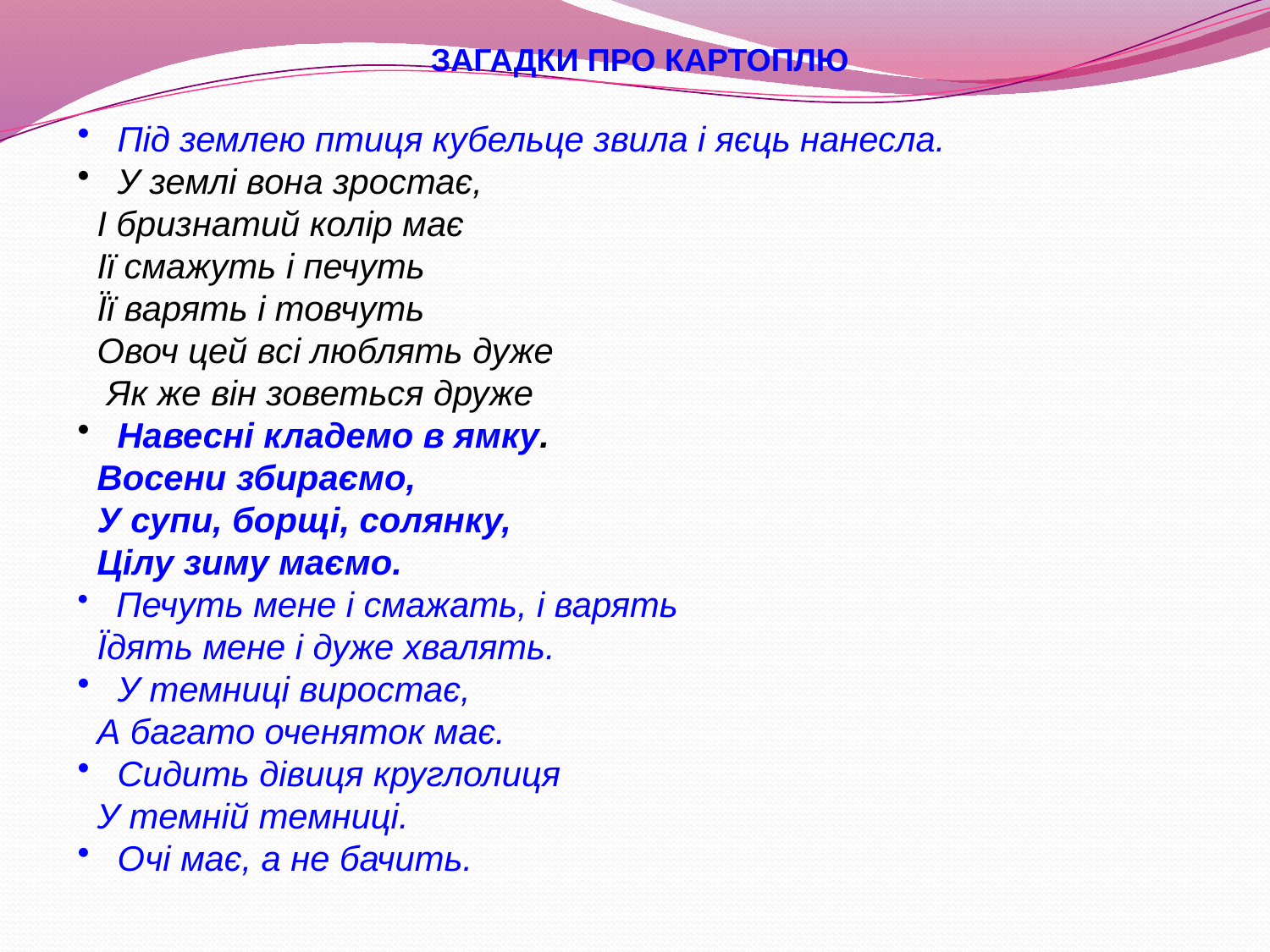

ЗАГАДКИ ПРО КАРТОПЛЮ

 Під землею птиця кубельце звила і яєць нанесла.
 У землі вона зростає,
  І бризнатий колір має
  Ії смажуть і печуть
  Її варять і товчуть
  Овоч цей всі люблять дуже
   Як же він зоветься друже
 Навесні кладемо в ямку.
  Восени збираємо,
  У супи, борщі, солянку,
  Цілу зиму маємо.
 Печуть мене і смажать, і варять
  Їдять мене і дуже хвалять.
 У темниці виростає,
  А багато оченяток має.
 Сидить дівиця круглолиця
  У темній темниці.
 Очі має, а не бачить.